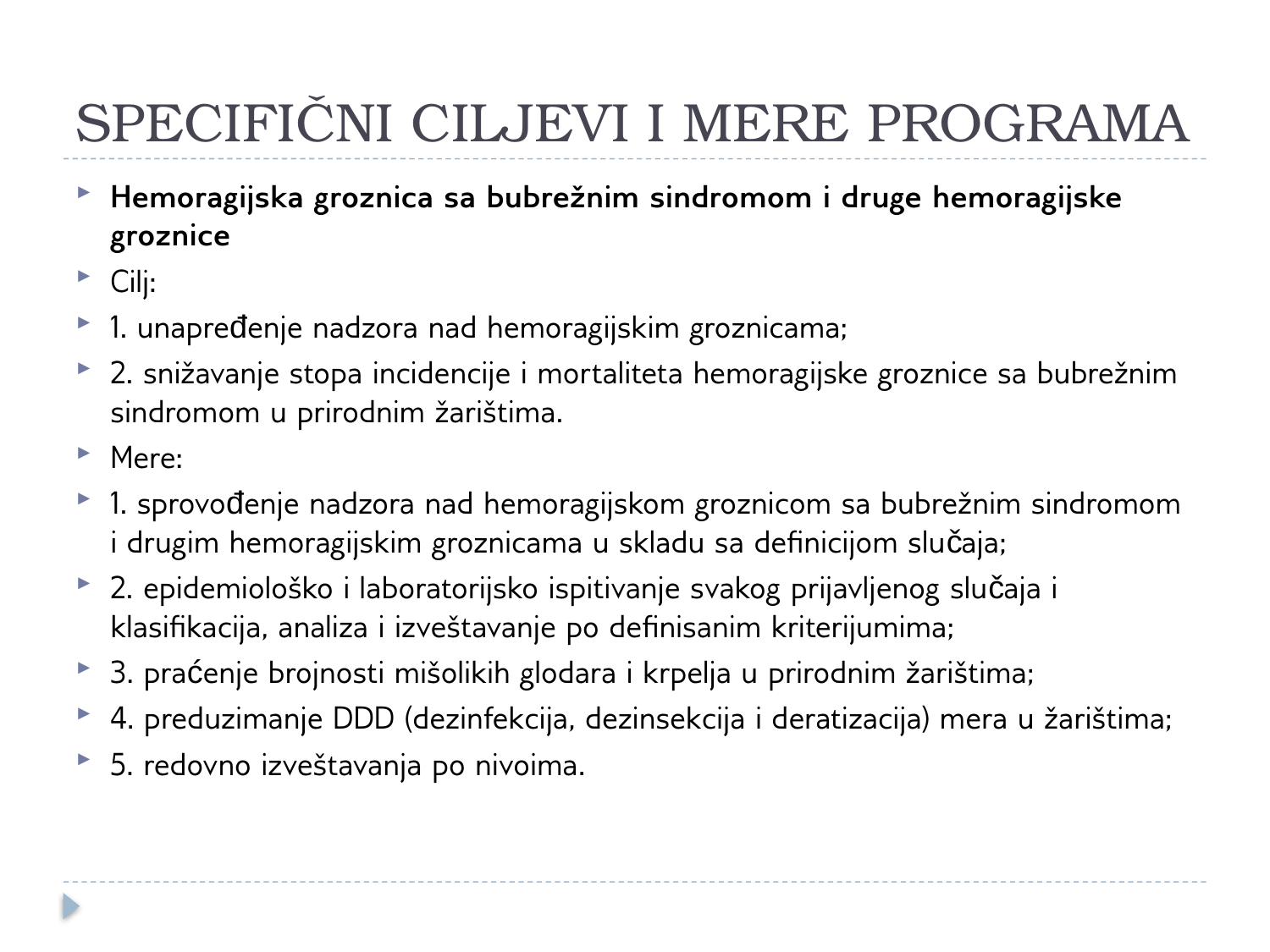

# SPECIFIČNI CILJEVI I MERE PROGRAMA
Hemoragijska groznica sa bubrežnim sindromom i druge hemoragijske groznice
Cilj:
1. unapređenje nadzora nad hemoragijskim groznicama;
2. snižavanje stopa incidencije i mortaliteta hemoragijske groznice sa bubrežnim sindromom u prirodnim žarištima.
Mere:
1. sprovođenje nadzora nad hemoragijskom groznicom sa bubrežnim sindromom i drugim hemoragijskim groznicama u skladu sa definicijom slučaja;
2. epidemiološko i laboratorijsko ispitivanje svakog prijavljenog slučaja i klasifikacija, analiza i izveštavanje po definisanim kriterijumima;
3. praćenje brojnosti mišolikih glodara i krpelja u prirodnim žarištima;
4. preduzimanje DDD (dezinfekcija, dezinsekcija i deratizacija) mera u žarištima;
5. redovno izveštavanja po nivoima.